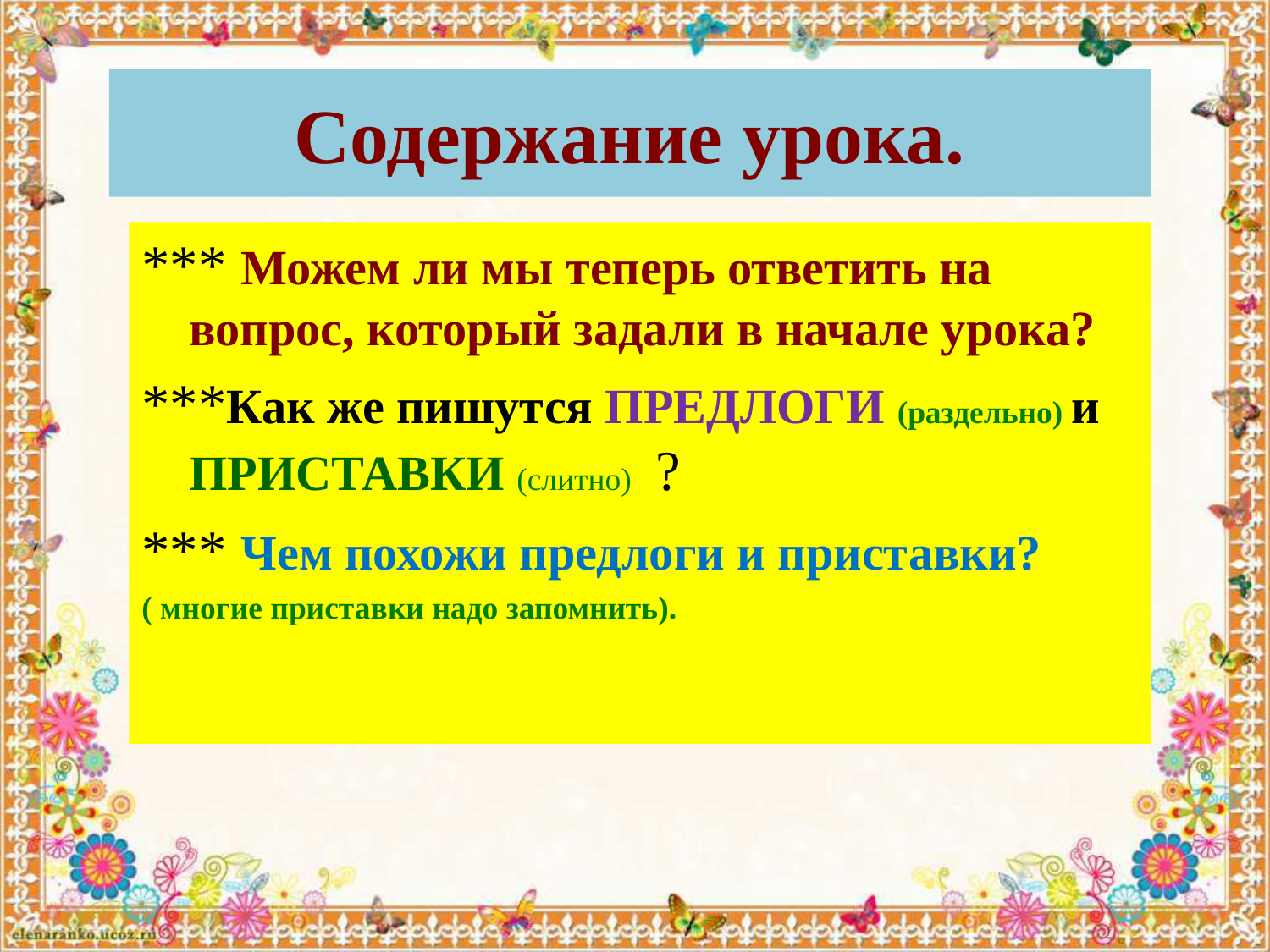

# Содержание урока.
*** Можем ли мы теперь ответить на вопрос, который задали в начале урока?
***Как же пишутся ПРЕДЛОГИ (раздельно) и ПРИСТАВКИ (слитно)   ?
*** Чем похожи предлоги и приставки?
( многие приставки надо запомнить).